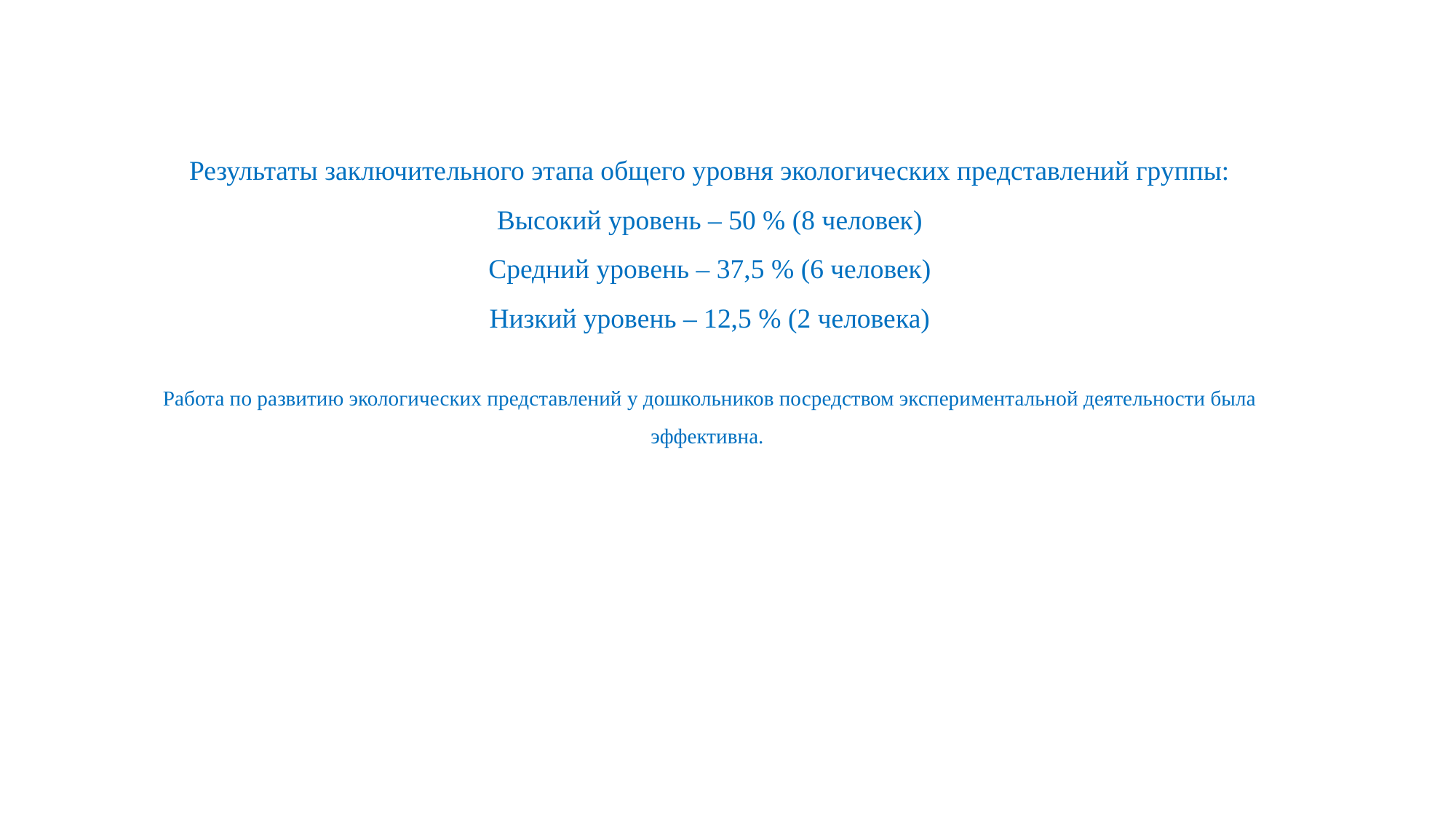

Результаты заключительного этапа общего уровня экологических представлений группы:
Высокий уровень – 50 % (8 человек)
Средний уровень – 37,5 % (6 человек)
Низкий уровень – 12,5 % (2 человека)

Работа по развитию экологических представлений у дошкольников посредством экспериментальной деятельности была эффективна.